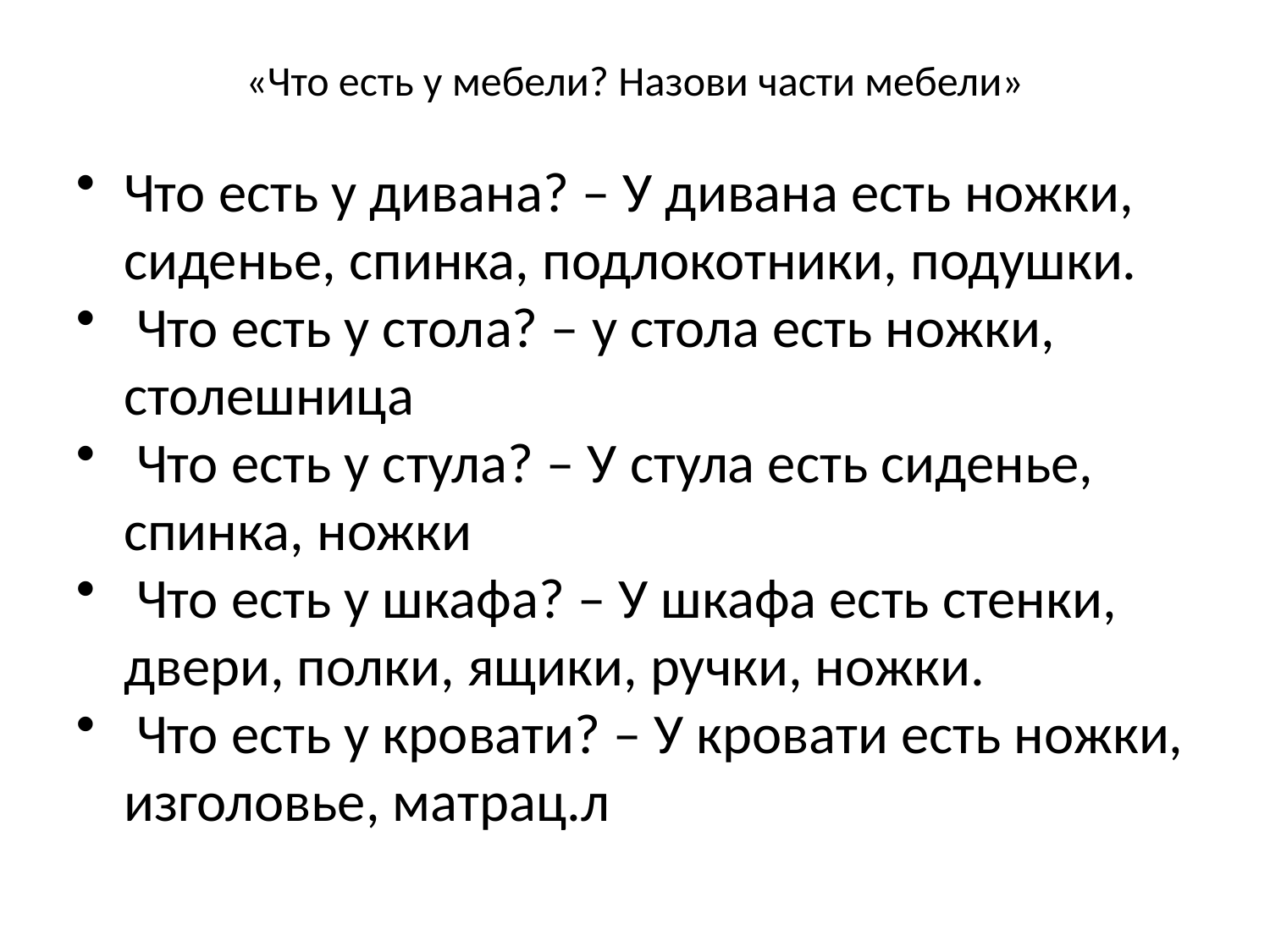

# «Что есть у мебели? Назови части мебели»
Что есть у дивана? – У дивана есть ножки, сиденье, спинка, подлокотники, подушки.
 Что есть у стола? – у стола есть ножки, столешница
 Что есть у стула? – У стула есть сиденье, спинка, ножки
 Что есть у шкафа? – У шкафа есть стенки, двери, полки, ящики, ручки, ножки.
 Что есть у кровати? – У кровати есть ножки, изголовье, матрац.л